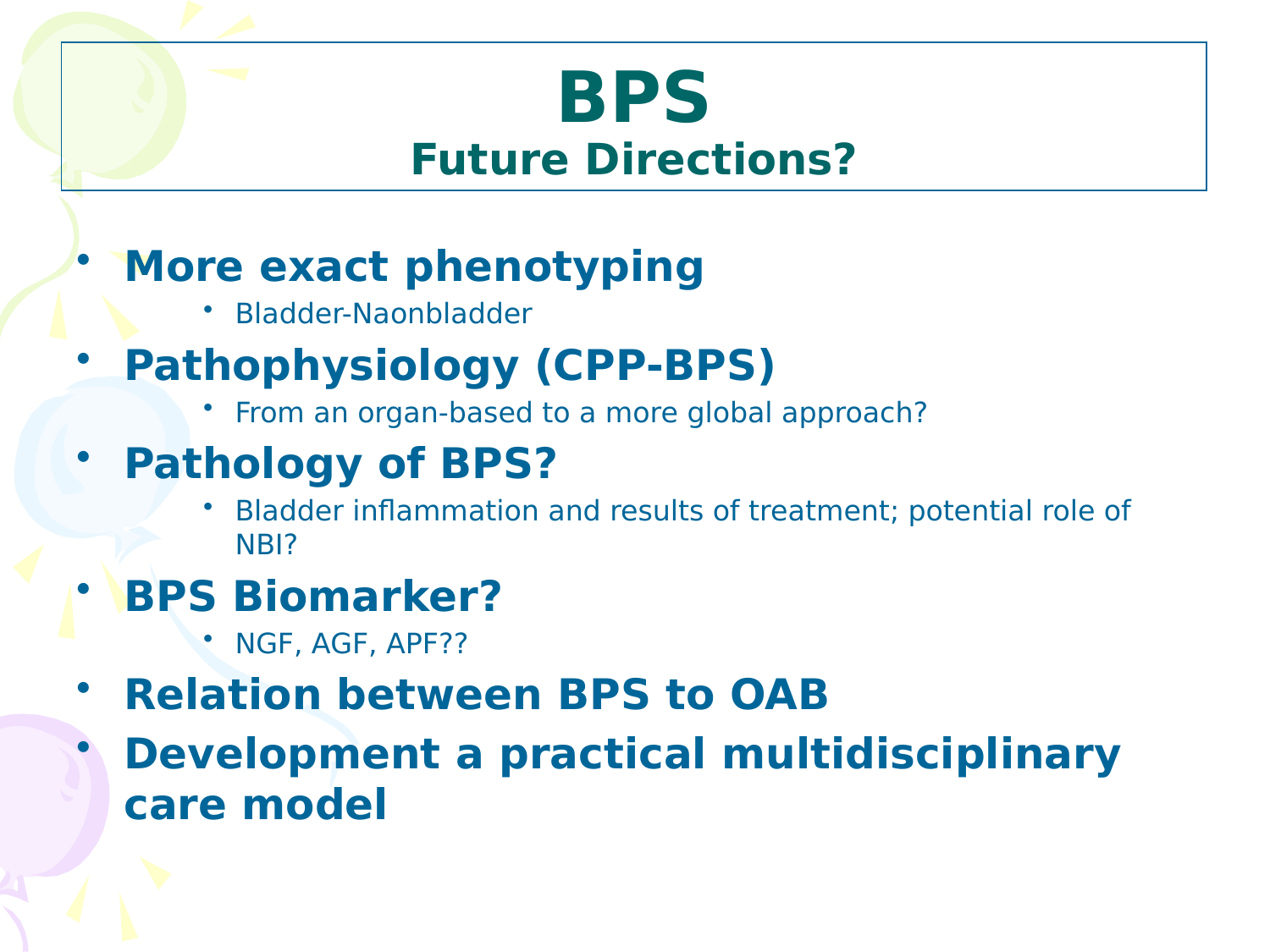

# BPS Future Directions?
More exact phenotyping
Bladder-Naonbladder
Pathophysiology (CPP-BPS)
From an organ-based to a more global approach?
Pathology of BPS?
Bladder inflammation and results of treatment; potential role of NBI?
BPS Biomarker?
NGF, AGF, APF??
Relation between BPS to OAB
Development a practical multidisciplinary care model